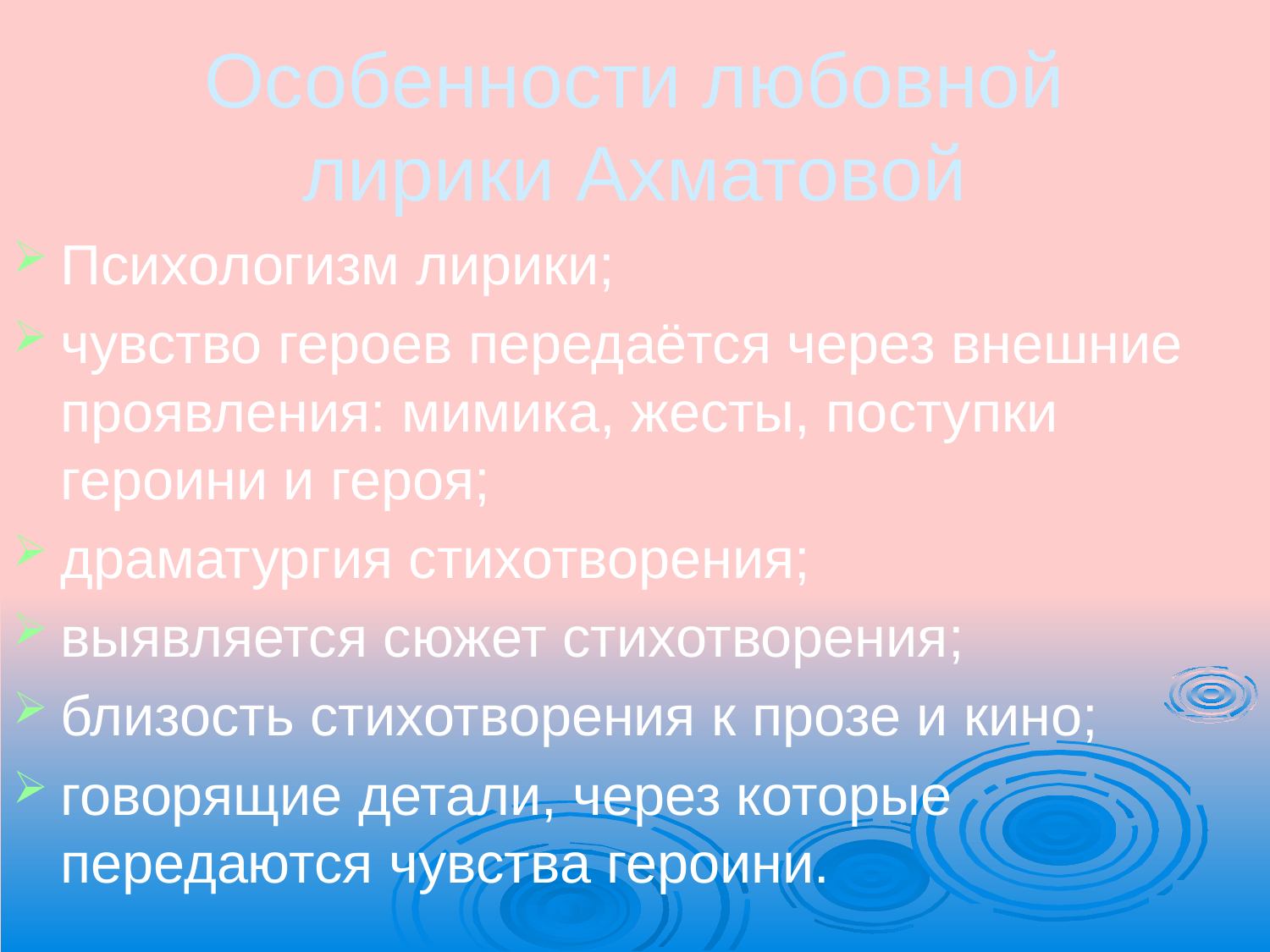

# Особенности любовной лирики Ахматовой
Психологизм лирики;
чувство героев передаётся через внешние проявления: мимика, жесты, поступки героини и героя;
драматургия стихотворения;
выявляется сюжет стихотворения;
близость стихотворения к прозе и кино;
говорящие детали, через которые передаются чувства героини.